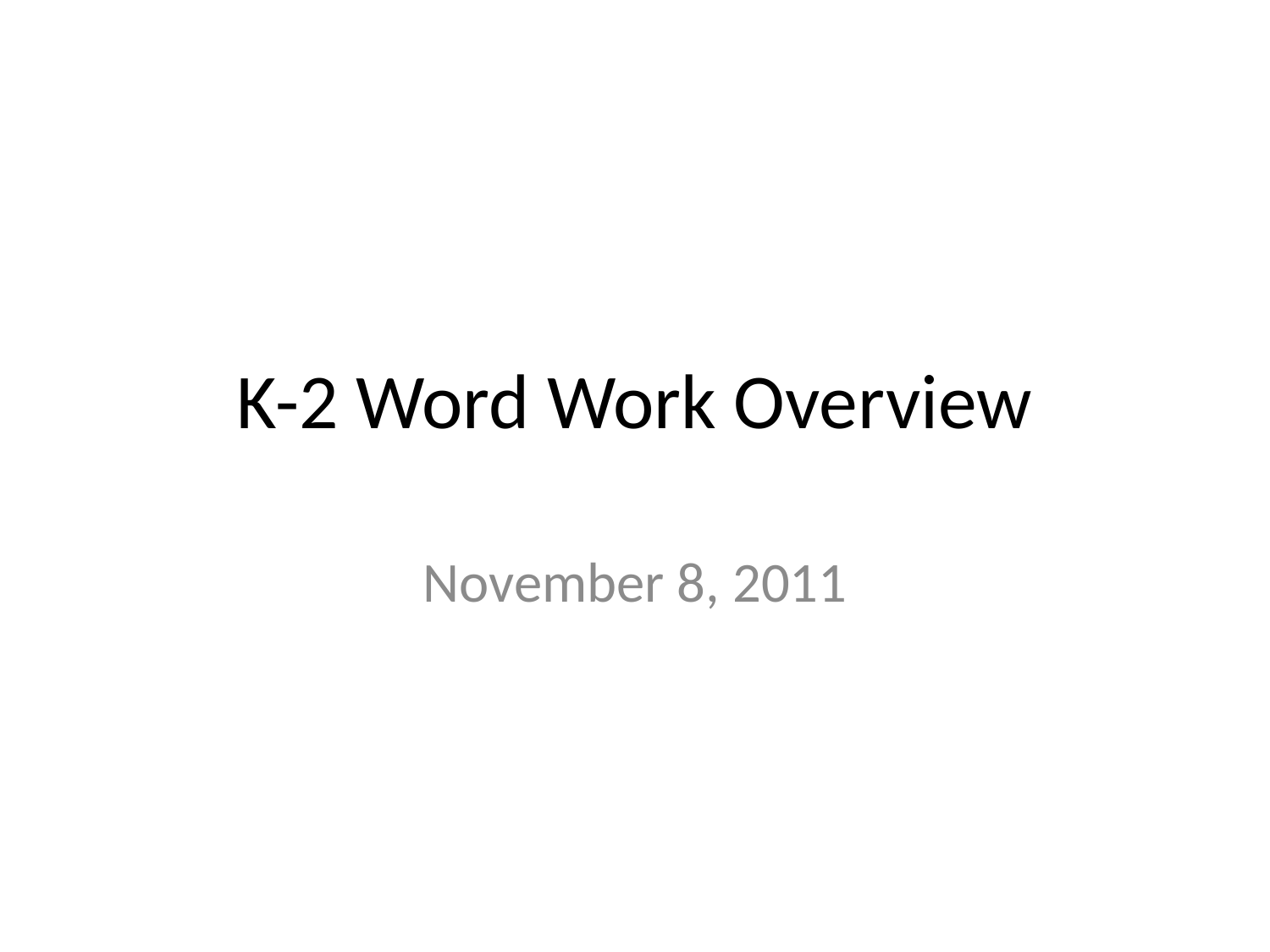

# K-2 Word Work Overview
November 8, 2011